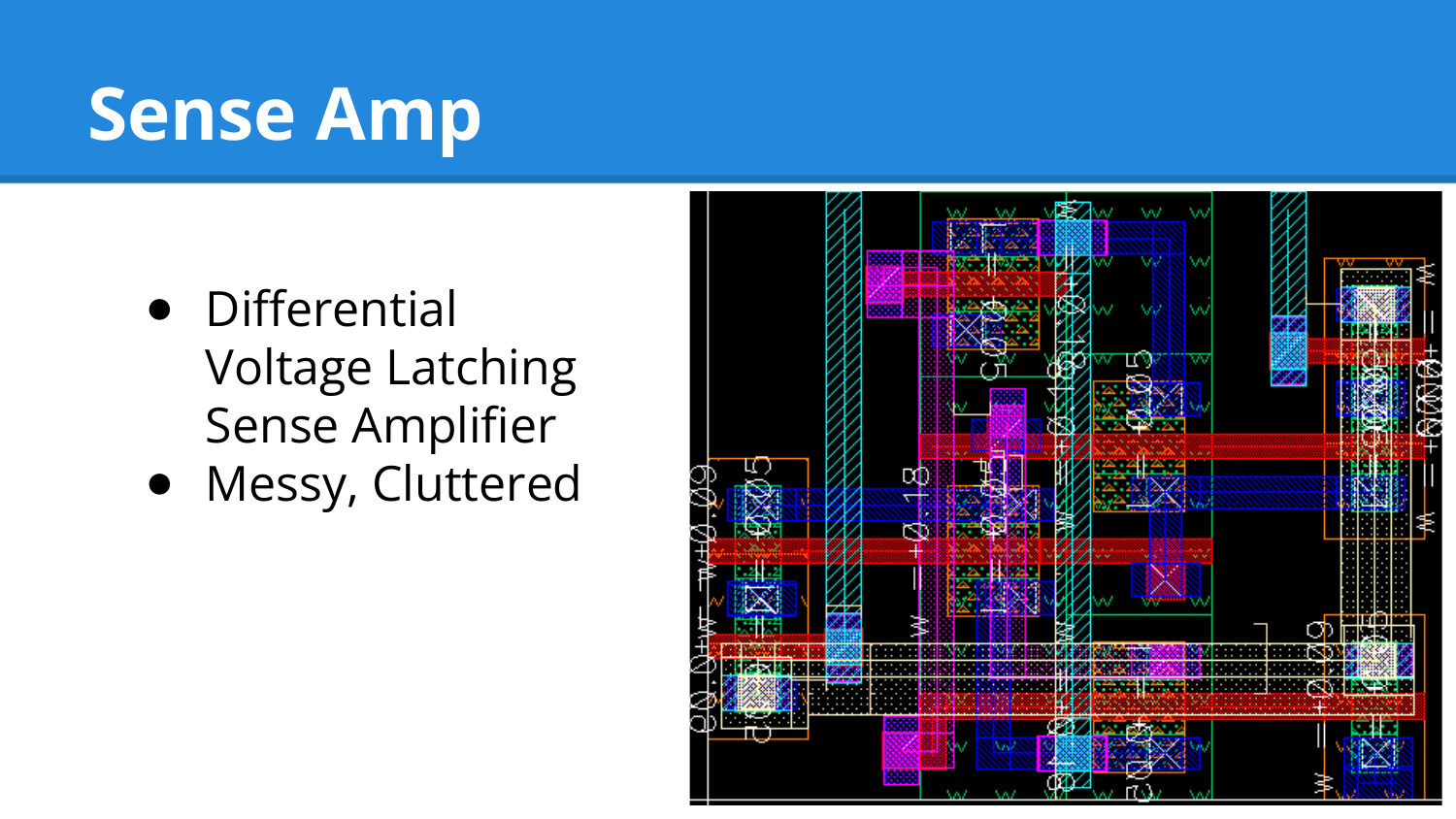

# Sense Amp

Differential Voltage Latching Sense Amplifier
Messy, Cluttered